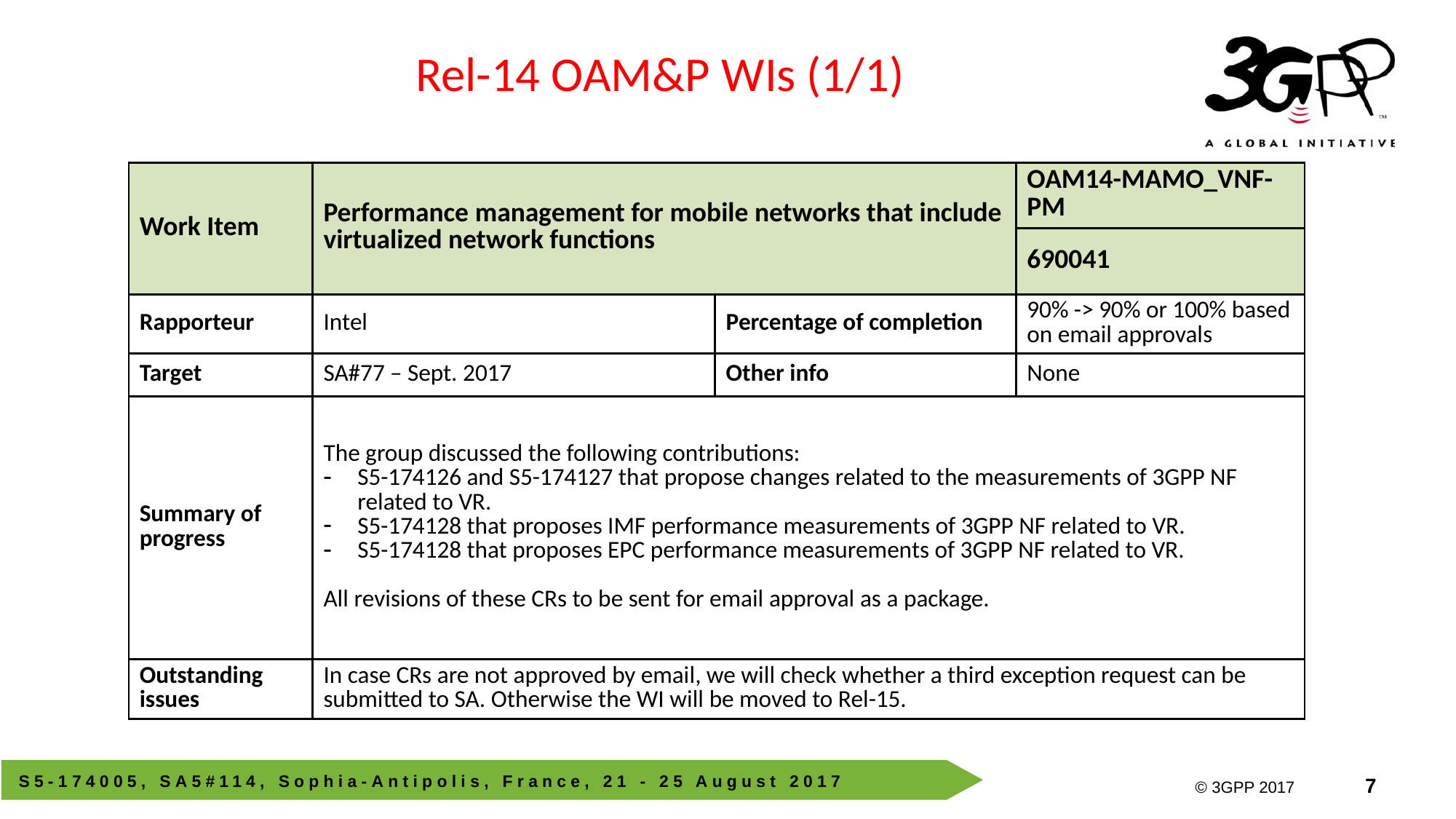

Rel-14 OAM&P WIs (1/1)
| Work Item | Performance management for mobile networks that include virtualized network functions |  | OAM14-MAMO\_VNF-PM |
| --- | --- | --- | --- |
|  |  |  | 690041 |
| Rapporteur | Intel | Percentage of completion | 90% -> 90% or 100% based on email approvals |
| Target | SA#77 – Sept. 2017 | Other info | None |
| Summary of progress | The group discussed the following contributions: S5-174126 and S5-174127 that propose changes related to the measurements of 3GPP NF related to VR. S5-174128 that proposes IMF performance measurements of 3GPP NF related to VR. S5-174128 that proposes EPC performance measurements of 3GPP NF related to VR. All revisions of these CRs to be sent for email approval as a package. |  |  |
| Outstanding issues | In case CRs are not approved by email, we will check whether a third exception request can be submitted to SA. Otherwise the WI will be moved to Rel-15. |  |  |